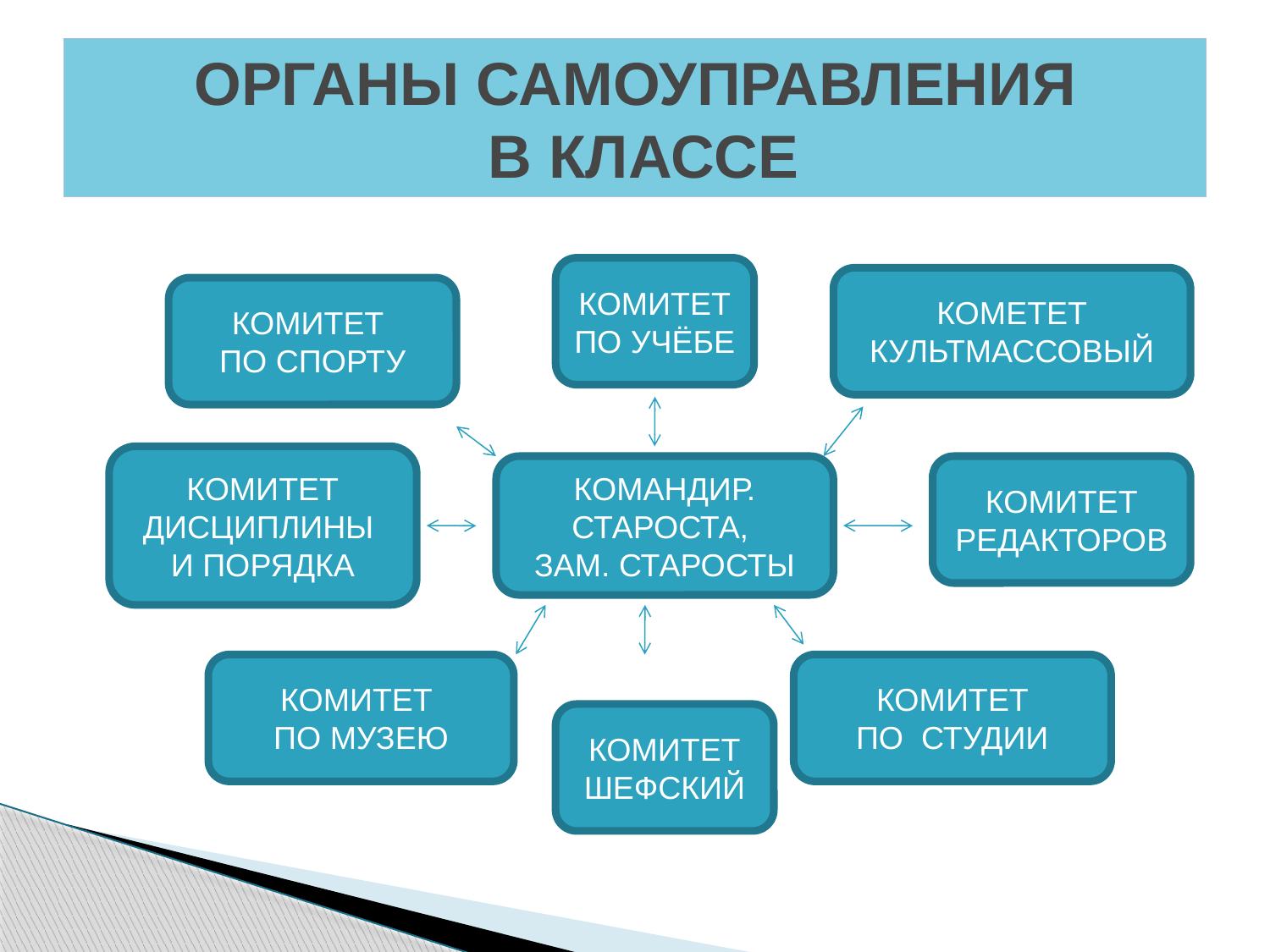

# ОРГАНЫ САМОУПРАВЛЕНИЯ В КЛАССЕ

КОМИТЕТ ПО УЧЁБЕ
КОМЕТЕТ
КУЛЬТМАССОВЫЙ
КОМИТЕТ
ПО СПОРТУ
КОМИТЕТ
ДИСЦИПЛИНЫ  И ПОРЯДКА
КОМАНДИР.
СТАРОСТА,
ЗАМ. СТАРОСТЫ
КОМИТЕТ
РЕДАКТОРОВ
КОМИТЕТ
ПО МУЗЕЮ
КОМИТЕТ
ПО  СТУДИИ
КОМИТЕТ
ШЕФСКИЙ